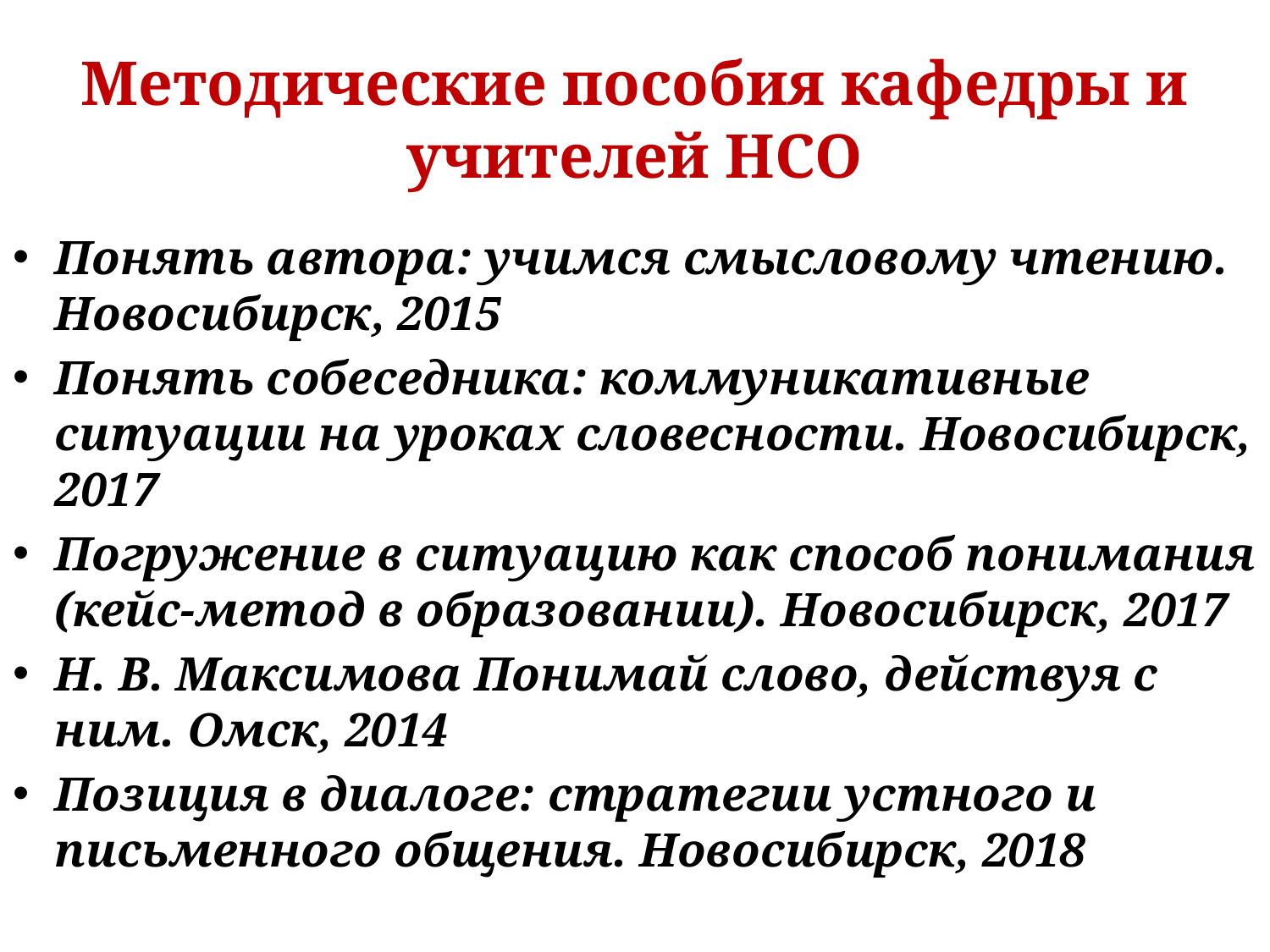

# Методические пособия кафедры и учителей НСО
Понять автора: учимся смысловому чтению. Новосибирск, 2015
Понять собеседника: коммуникативные ситуации на уроках словесности. Новосибирск, 2017
Погружение в ситуацию как способ понимания (кейс-метод в образовании). Новосибирск, 2017
Н. В. Максимова Понимай слово, действуя с ним. Омск, 2014
Позиция в диалоге: стратегии устного и письменного общения. Новосибирск, 2018